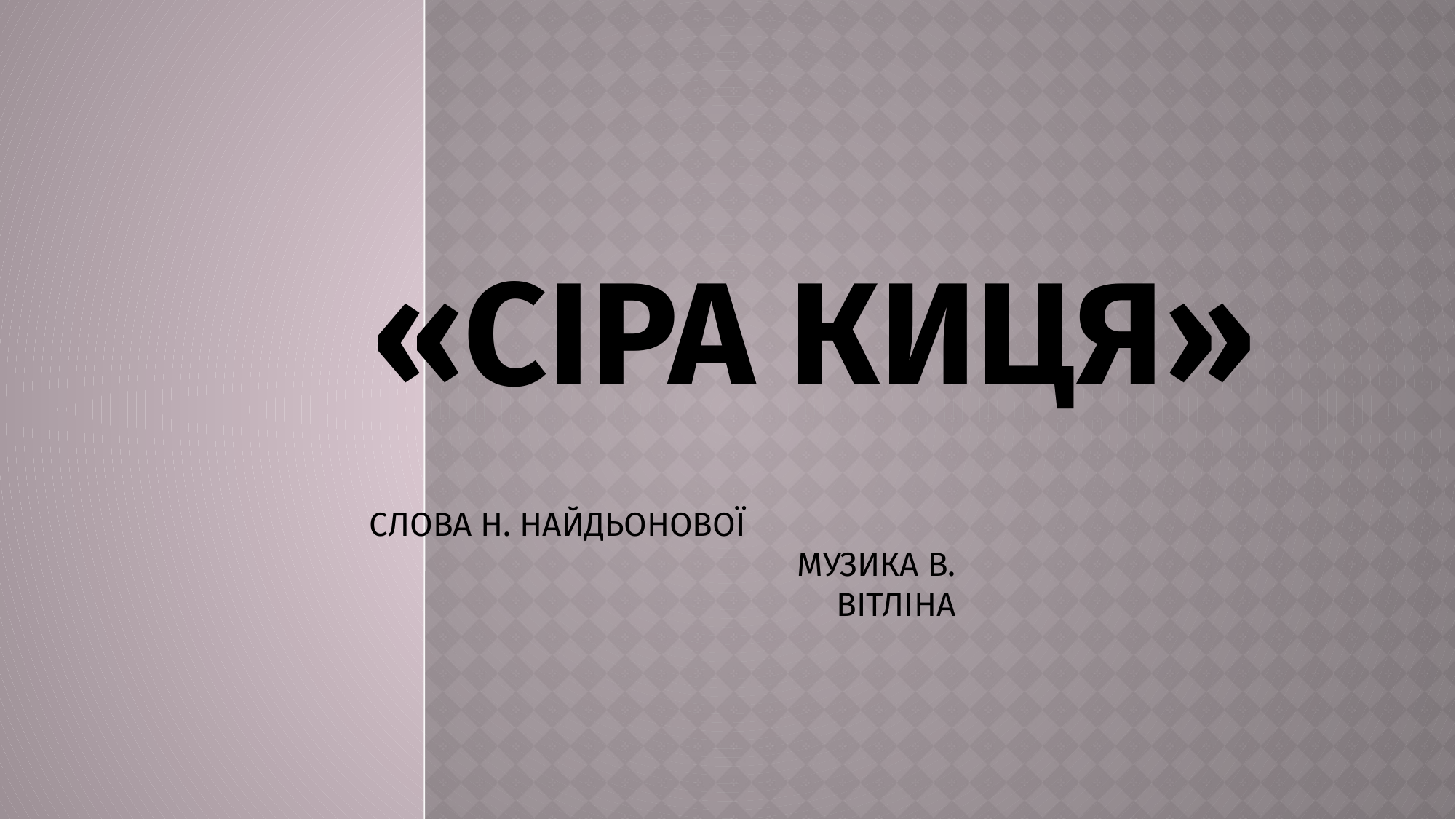

# «Сіра киця»
СЛОВА Н. НАЙДЬОНОВОЇ                                                                          МУЗИКА В. ВІТЛІНА